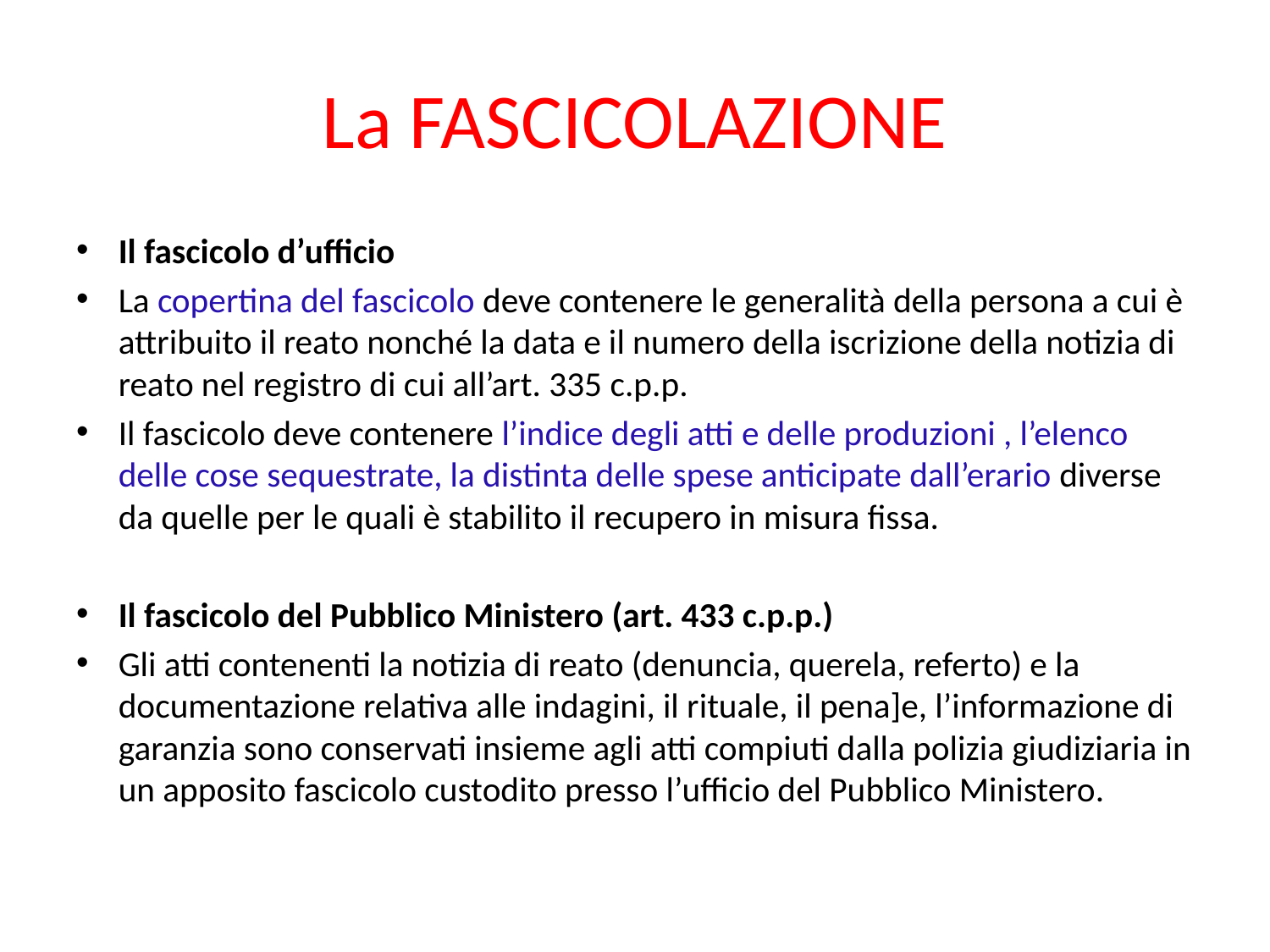

# La FASCICOLAZIONE
Il fascicolo d’ufficio
La copertina del fascicolo deve contenere le generalità della persona a cui è attribuito il reato nonché la data e il numero della iscrizione della notizia di reato nel registro di cui all’art. 335 c.p.p.
Il fascicolo deve contenere l’indice degli atti e delle produzioni , l’elenco delle cose sequestrate, la distinta delle spese anticipate dall’erario diverse da quelle per le quali è stabilito il recupero in misura fissa.

Il fascicolo del Pubblico Ministero (art. 433 c.p.p.)
Gli atti contenenti la notizia di reato (denuncia, querela, referto) e la documentazione relativa alle indagini, il rituale, il pena]e, l’informazione di garanzia sono conservati insieme agli atti compiuti dalla polizia giudiziaria in un apposito fascicolo custodito presso l’ufficio del Pubblico Ministero.